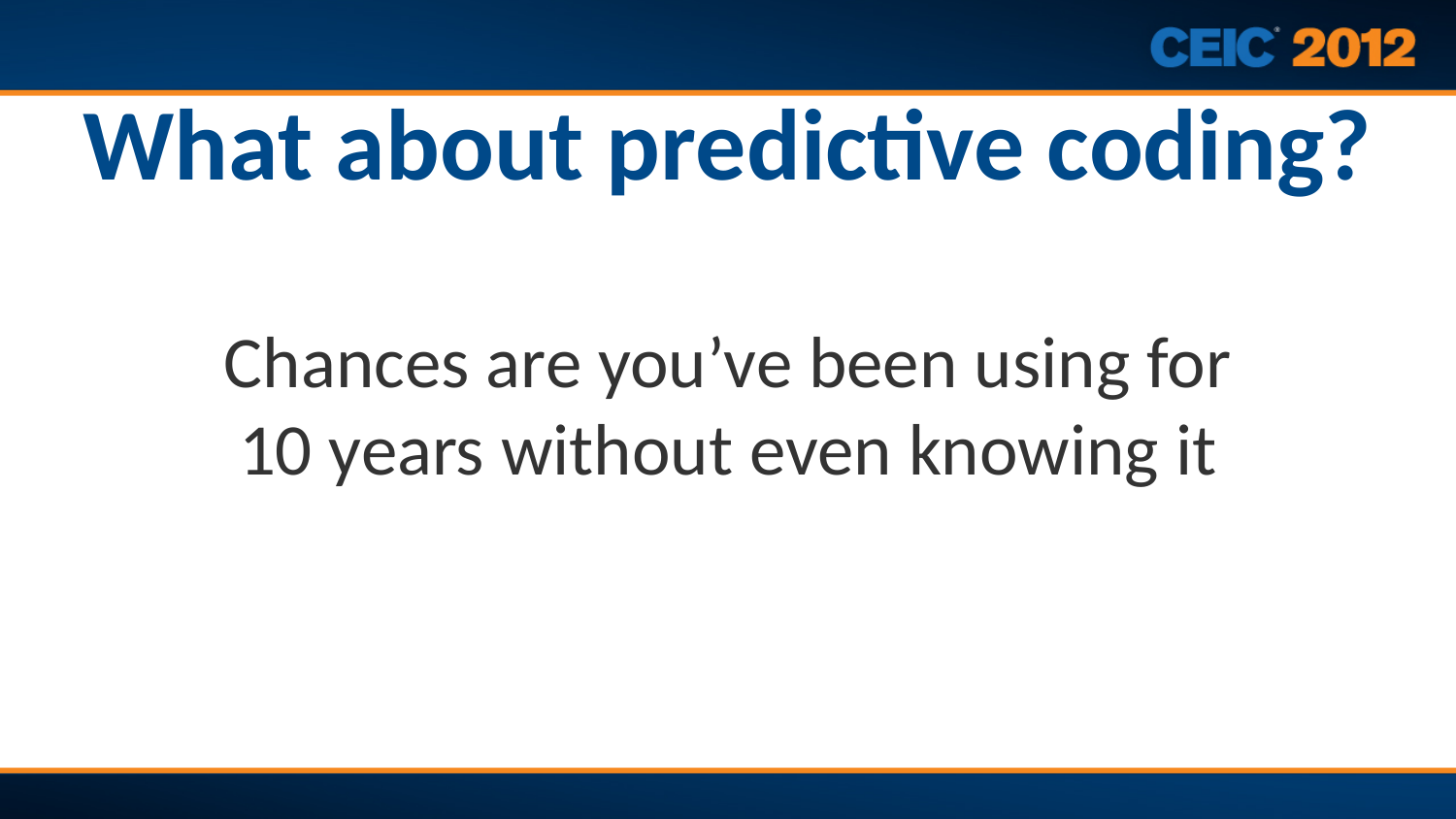

# What about predictive coding?

Chances are you’ve been using for
10 years without even knowing it